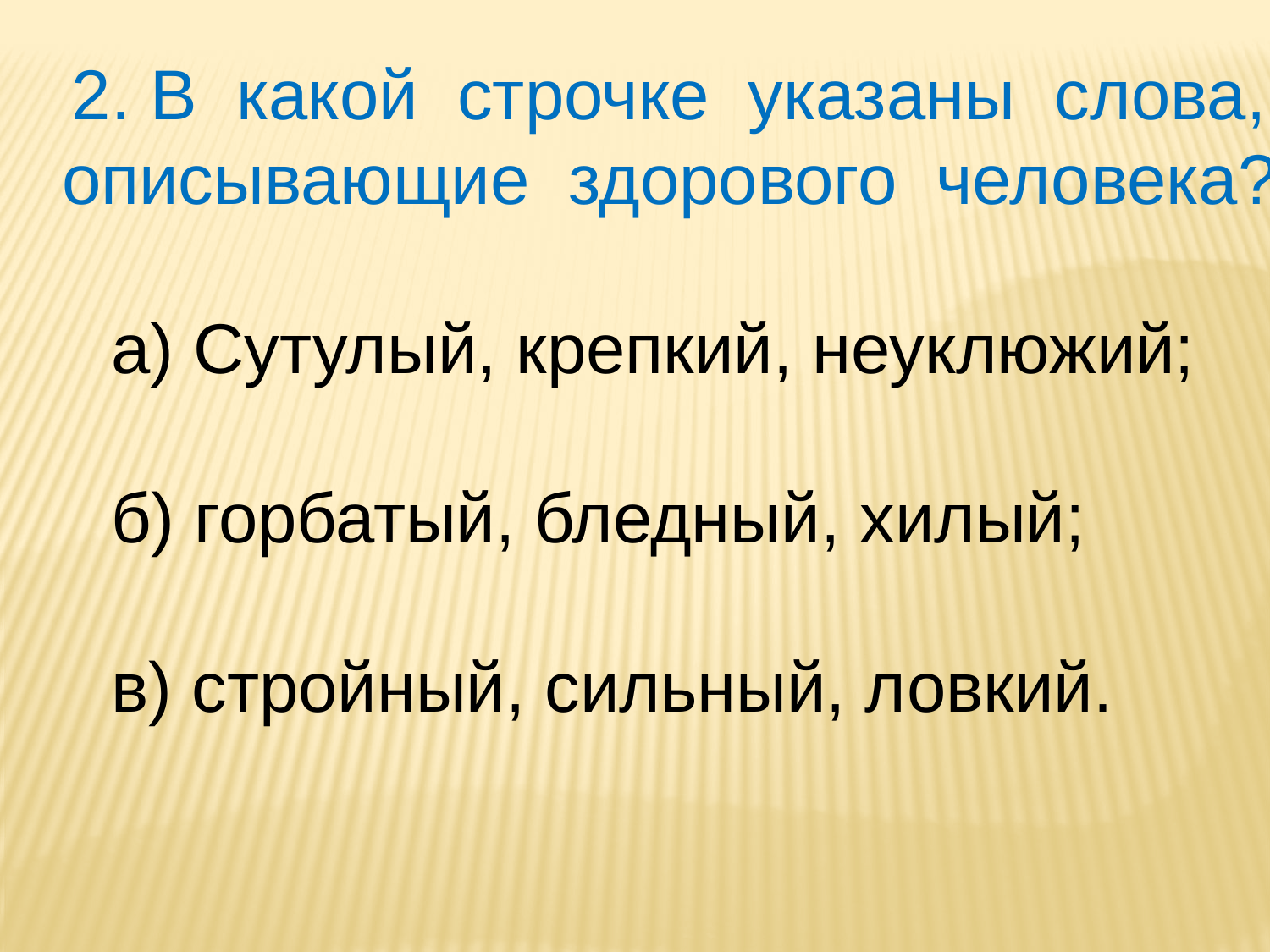

2. В  какой  строчке  указаны  слова, описывающие  здорового  человека?

     а) Сутулый, крепкий, неуклюжий;

     б) горбатый, бледный, хилый;

     в) стройный, сильный, ловкий.